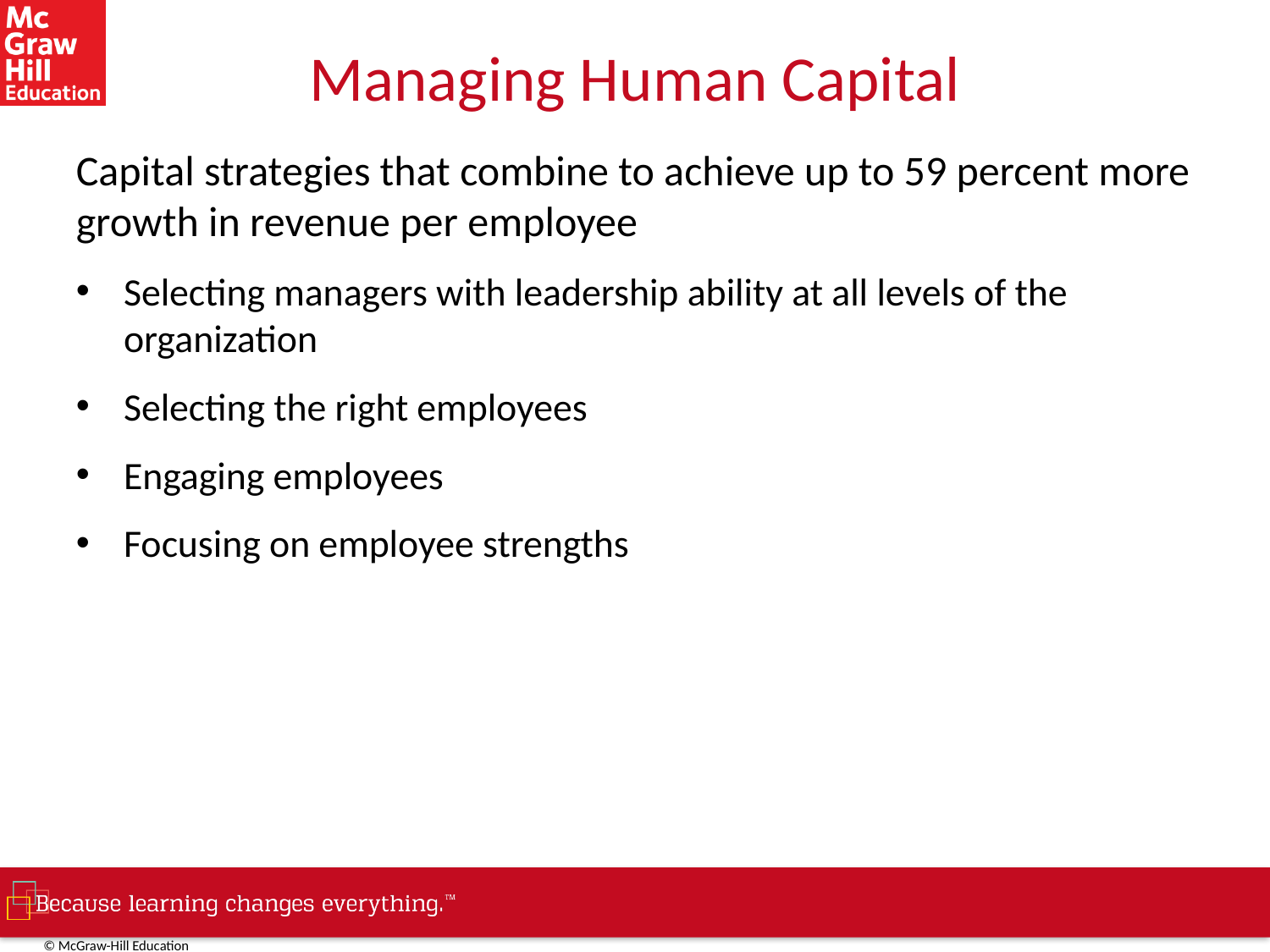

# Managing Human Capital
Capital strategies that combine to achieve up to 59 percent more growth in revenue per employee
Selecting managers with leadership ability at all levels of the organization
Selecting the right employees
Engaging employees
Focusing on employee strengths